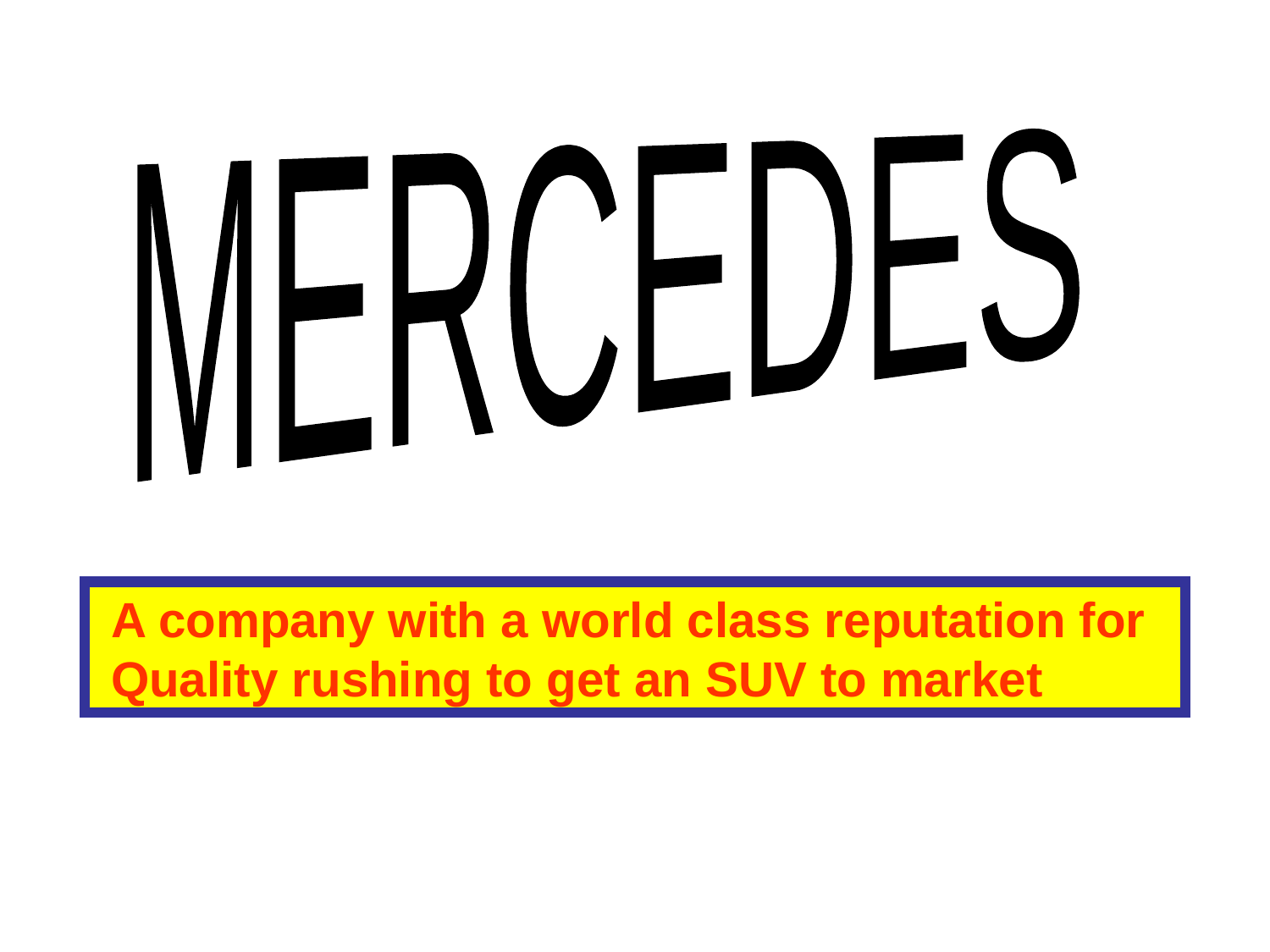

MERCEDES
 A company with a world class reputation for
 Quality rushing to get an SUV to market